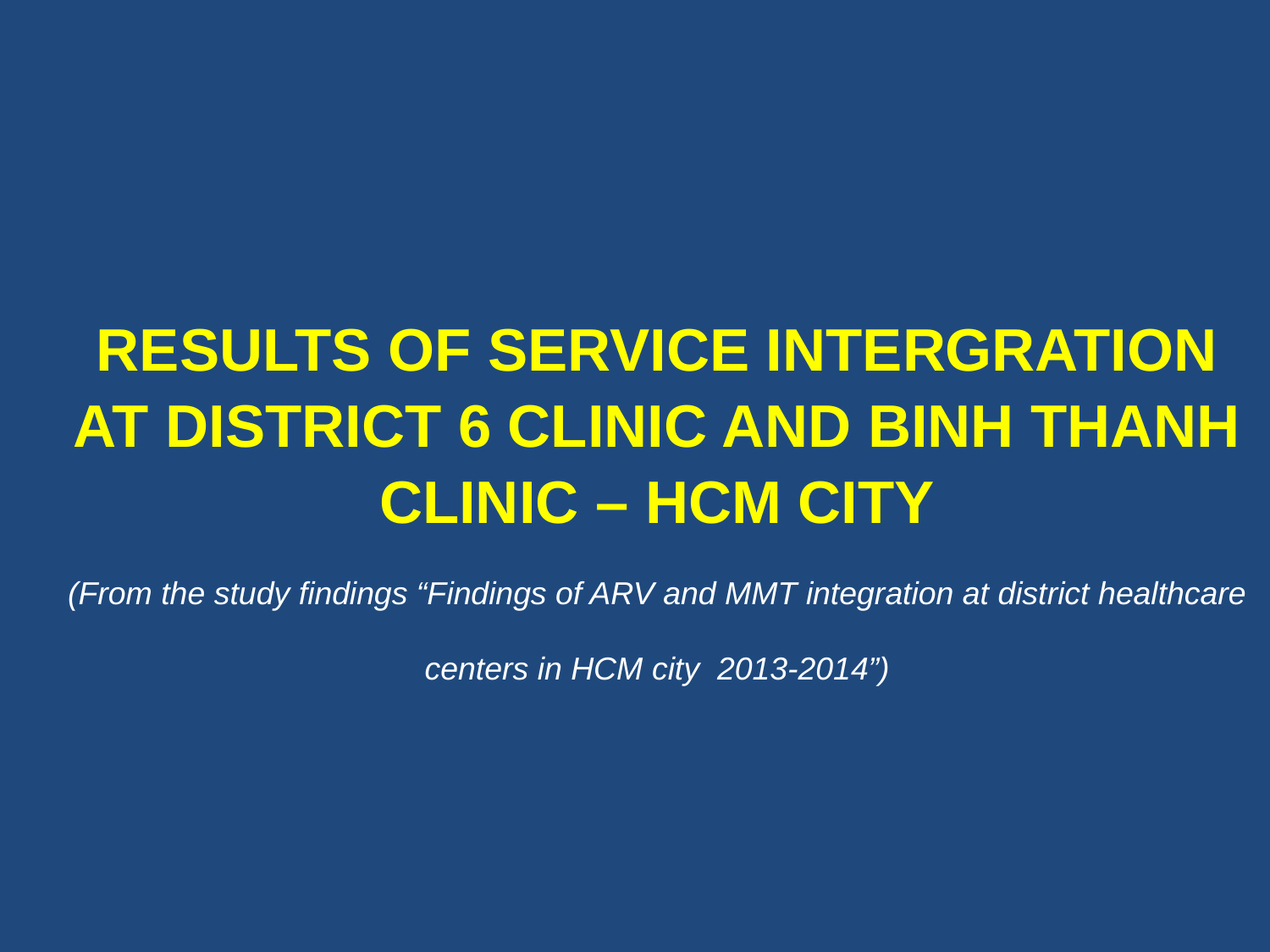

RESULTS OF SERVICE INTERGRATION AT DISTRICT 6 CLINIC AND BINH THANH CLINIC – HCM CITY
(From the study findings “Findings of ARV and MMT integration at district healthcare centers in HCM city  2013-2014”)